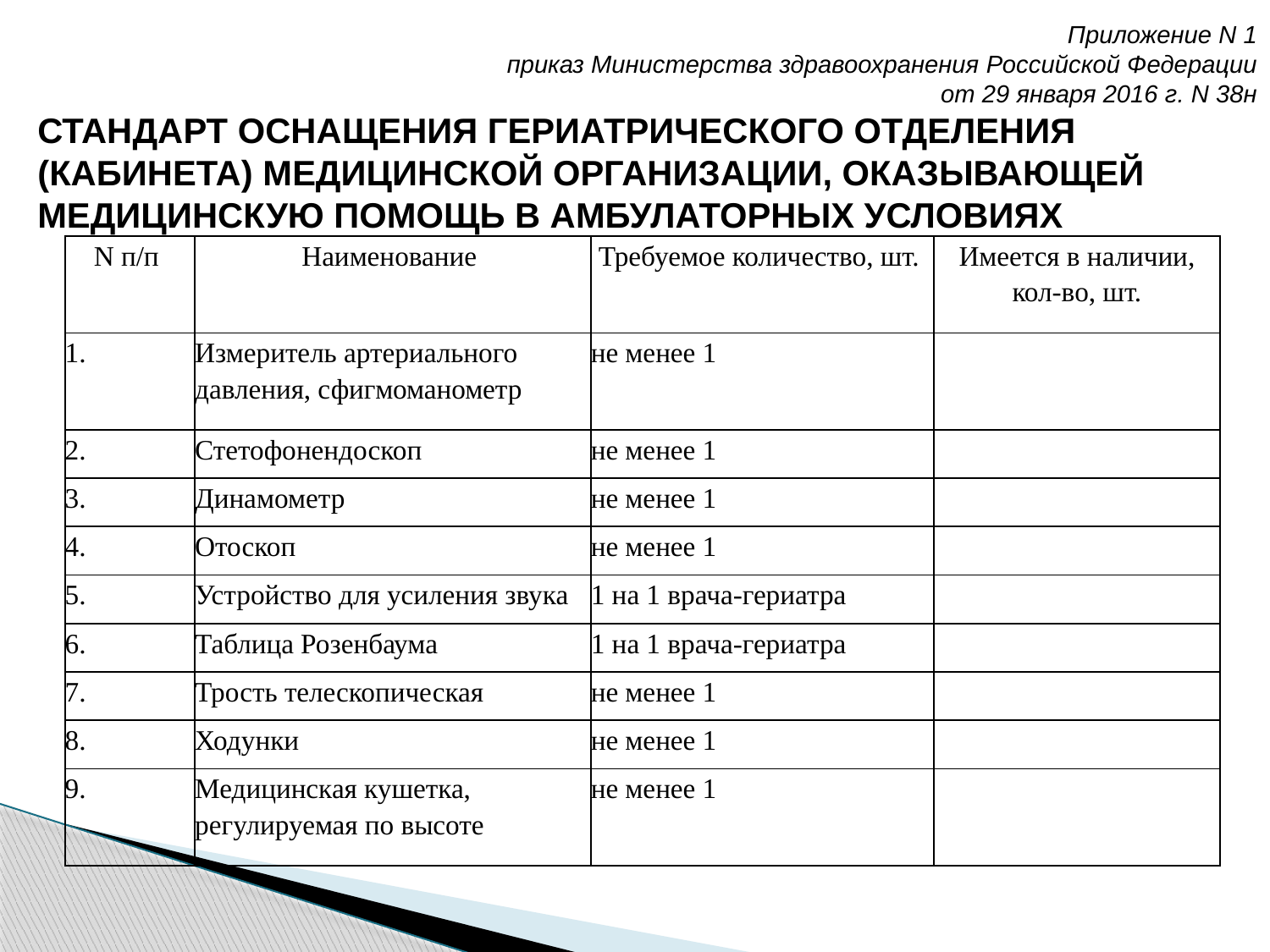

Приложение N 1
приказ Министерства здравоохранения Российской Федерации
от 29 января 2016 г. N 38н
СТАНДАРТ ОСНАЩЕНИЯ ГЕРИАТРИЧЕСКОГО ОТДЕЛЕНИЯ (КАБИНЕТА) МЕДИЦИНСКОЙ ОРГАНИЗАЦИИ, ОКАЗЫВАЮЩЕЙ МЕДИЦИНСКУЮ ПОМОЩЬ В АМБУЛАТОРНЫХ УСЛОВИЯХ

| N п/п | Наименование | Требуемое количество, шт. | Имеется в наличии, кол-во, шт. |
| --- | --- | --- | --- |
| 1. | Измеритель артериального давления, сфигмоманометр | не менее 1 |  |
| 2. | Стетофонендоскоп | не менее 1 |  |
| 3. | Динамометр | не менее 1 |  |
| 4. | Отоскоп | не менее 1 |  |
| 5. | Устройство для усиления звука | 1 на 1 врача-гериатра |  |
| 6. | Таблица Розенбаума | 1 на 1 врача-гериатра |  |
| 7. | Трость телескопическая | не менее 1 |  |
| 8. | Ходунки | не менее 1 |  |
| 9. | Медицинская кушетка, регулируемая по высоте | не менее 1 |  |